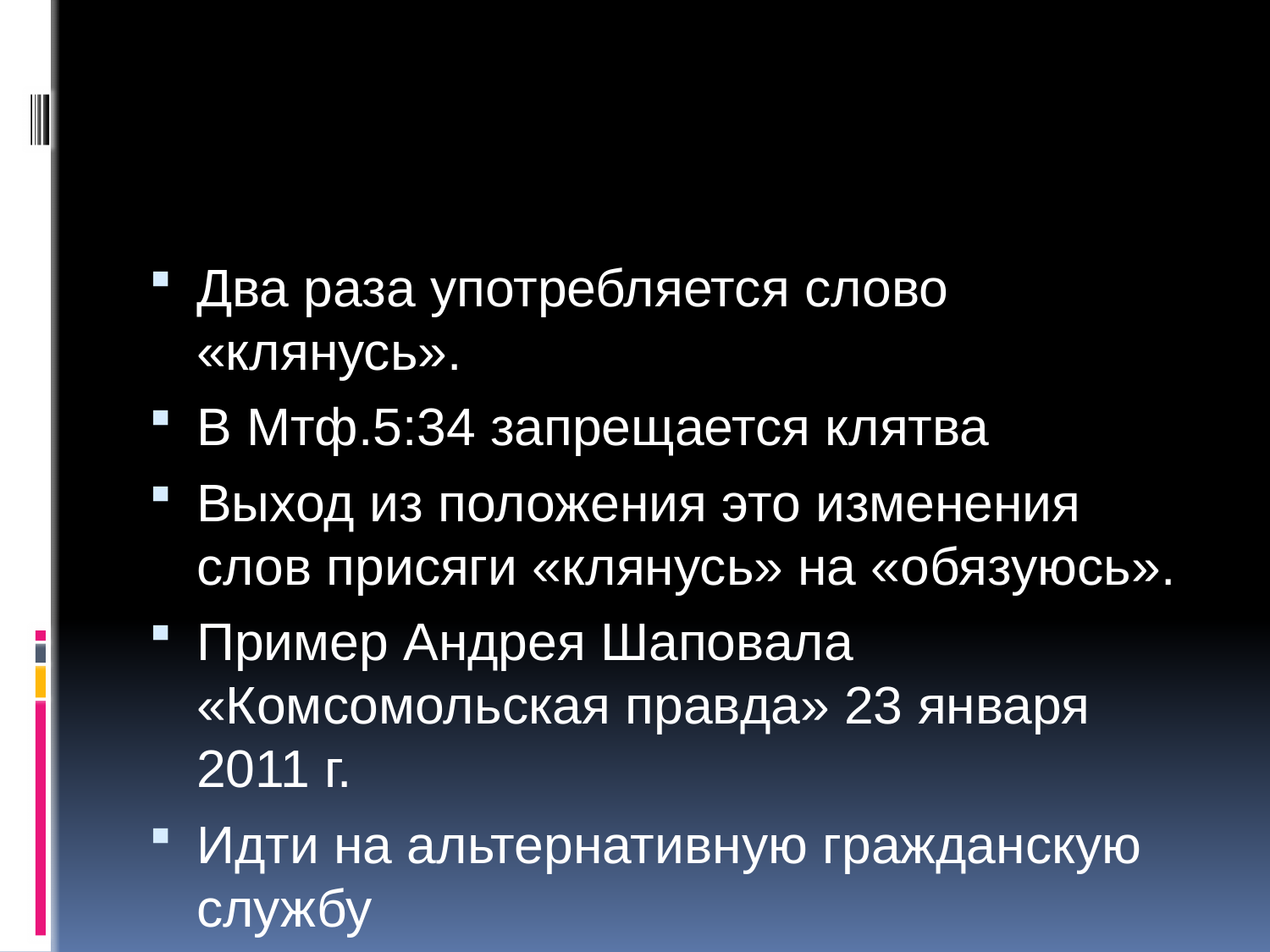

#
Два раза употребляется слово «клянусь».
В Мтф.5:34 запрещается клятва
Выход из положения это изменения слов присяги «клянусь» на «обязуюсь».
Пример Андрея Шаповала «Комсомольская правда» 23 января 2011 г.
Идти на альтернативную гражданскую службу